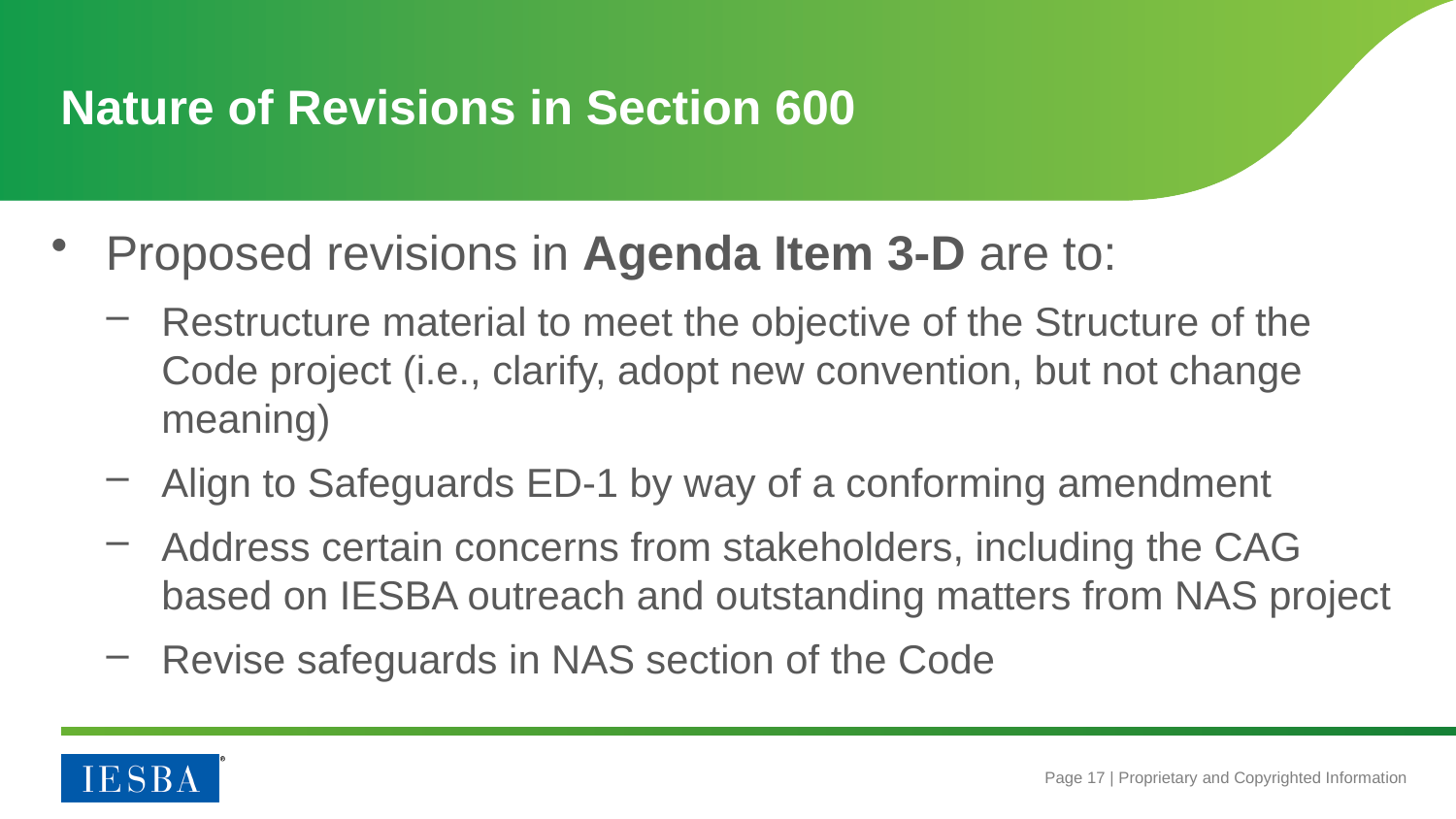

# Nature of Revisions in Section 600
Proposed revisions in Agenda Item 3-D are to:
Restructure material to meet the objective of the Structure of the Code project (i.e., clarify, adopt new convention, but not change meaning)
Align to Safeguards ED-1 by way of a conforming amendment
Address certain concerns from stakeholders, including the CAG based on IESBA outreach and outstanding matters from NAS project
Revise safeguards in NAS section of the Code